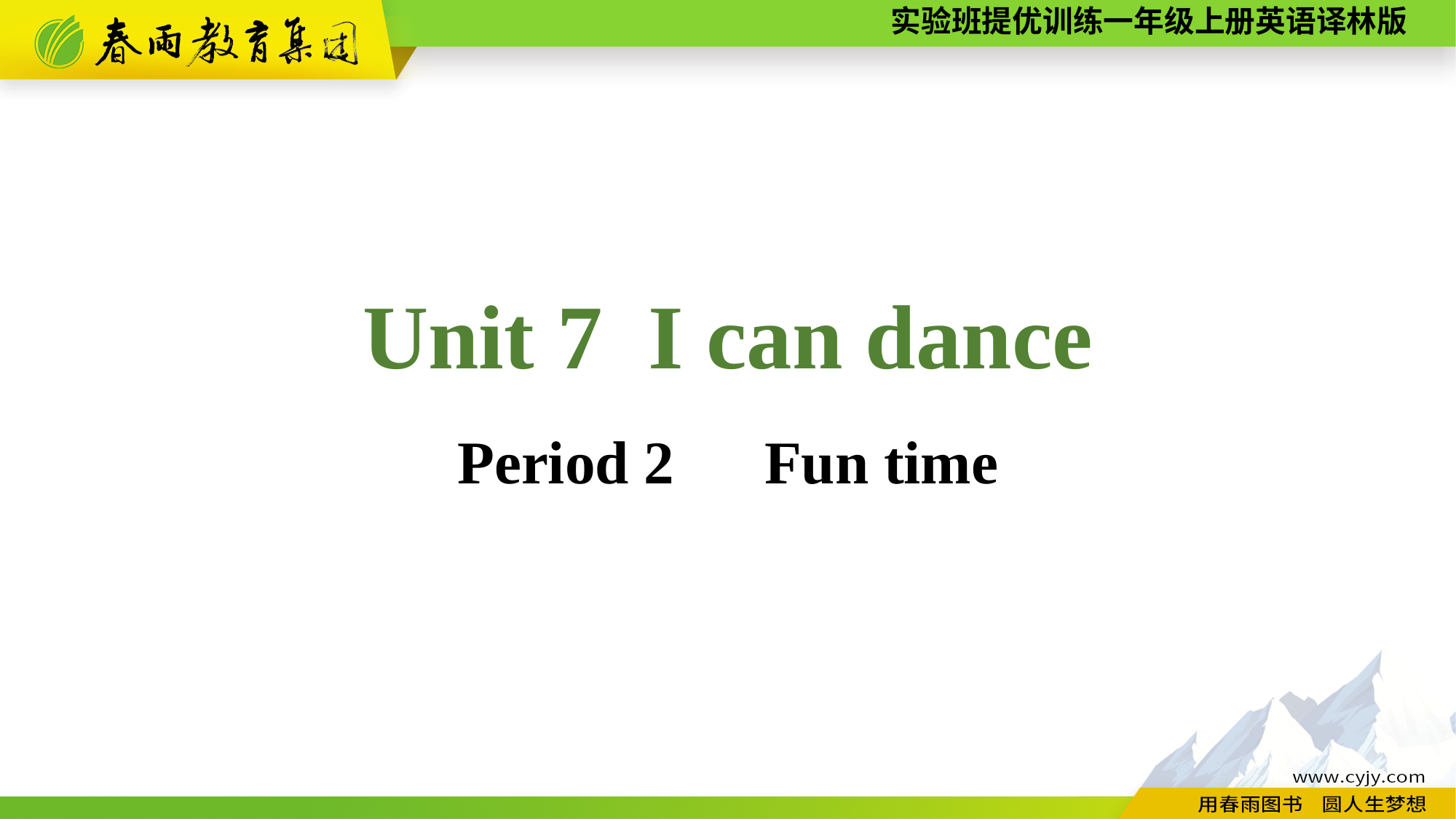

Unit 7  I can dance
Period 2　Fun time